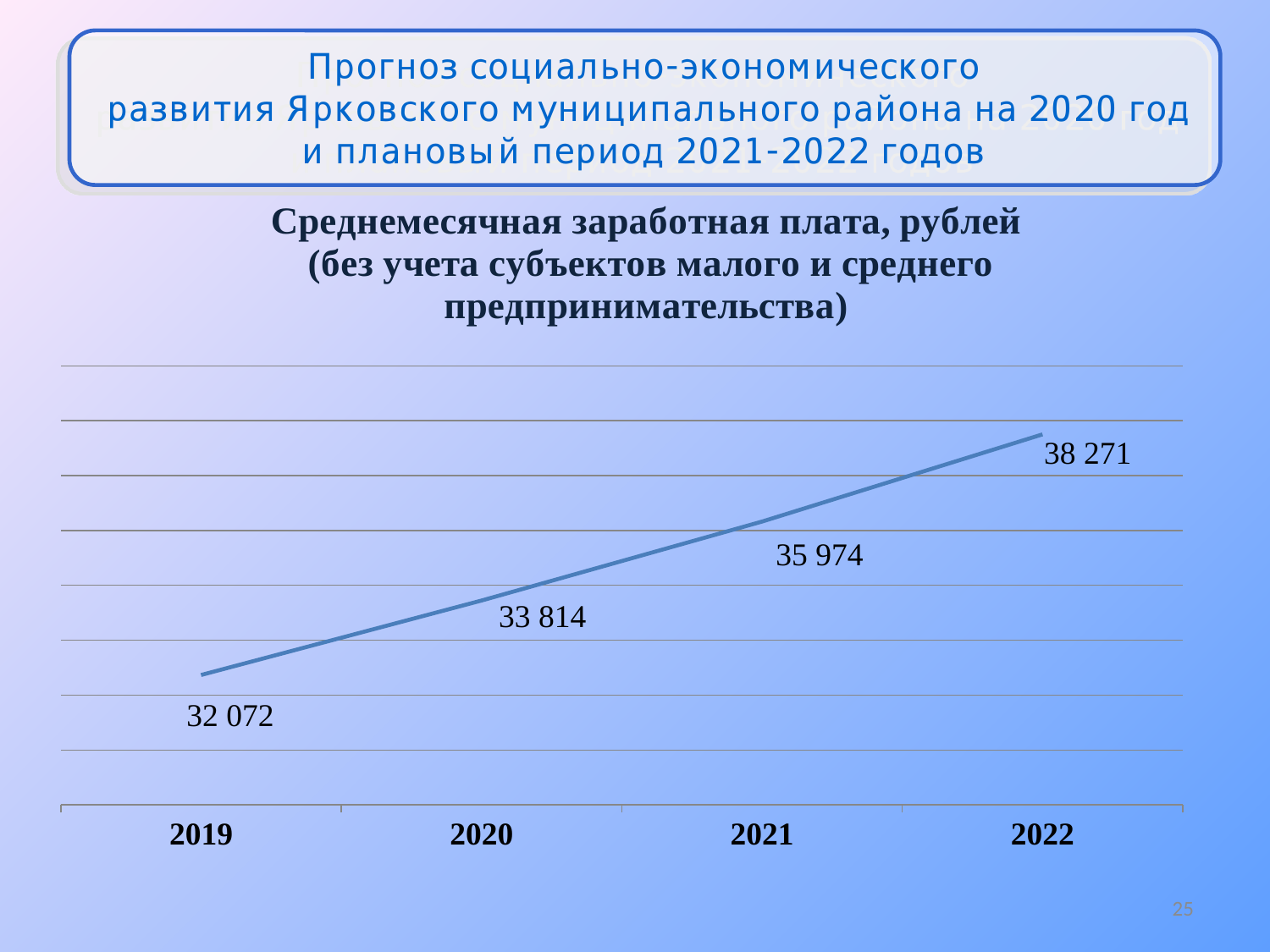

Прогноз социально-экономического
 развития Ярковского муниципального района на 2020 год и плановый период 2021-2022 годов

### Chart: Среднемесячная заработная плата, рублей
 (без учета субъектов малого и среднего предпринимательства)

| Category | Ряд 1 |
|---|---|
| 2019 | 27366.5 |
| 2020 | 28722.5 |
| 2021 | 30161.9 |
| 2022 | 31750.3 |
25